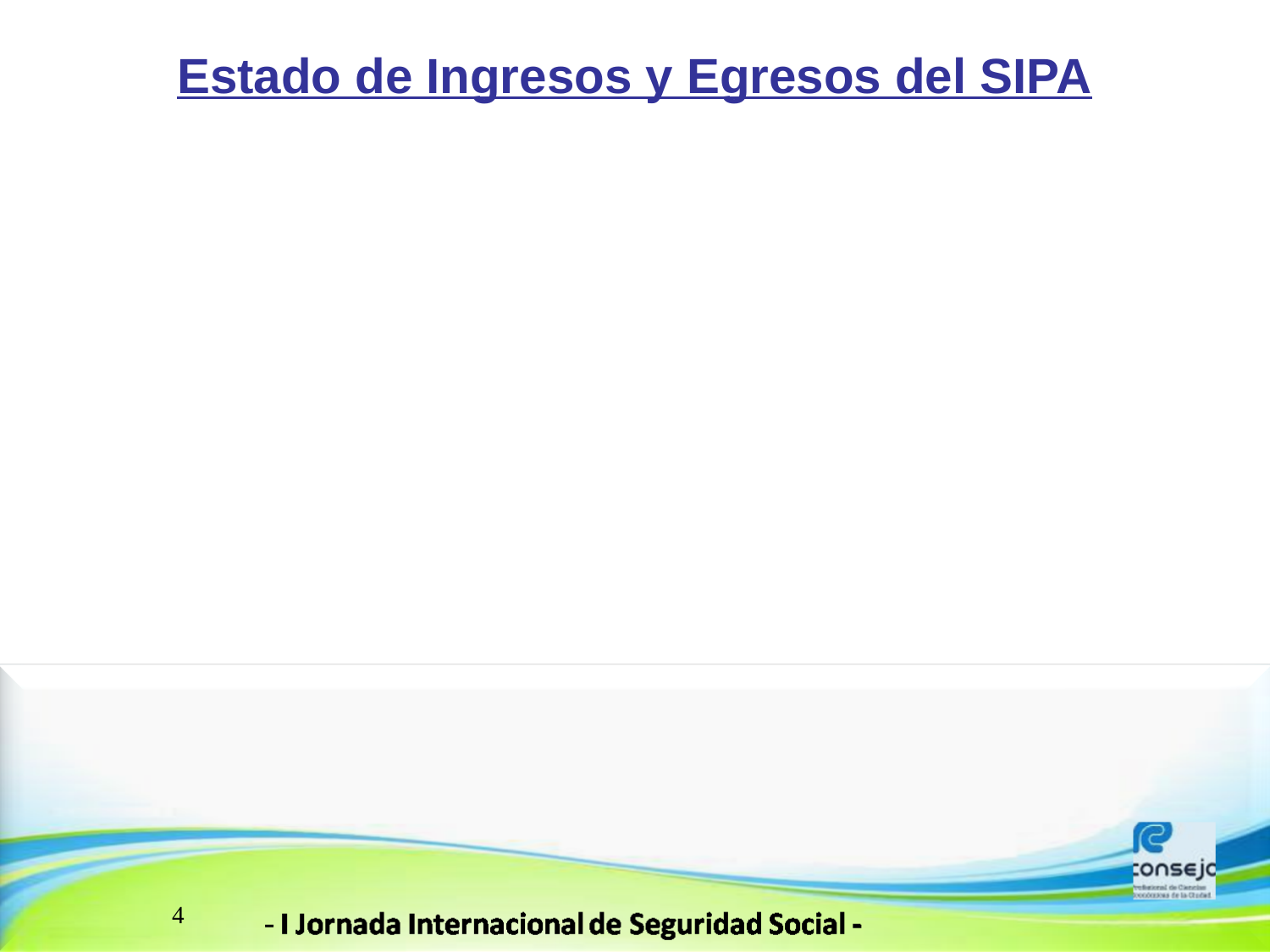

# Estado de Ingresos y Egresos del SIPA
Sistema Integrado Previsional Argentino

ANSES – Balance Ejercicio 2010.-

ANSES – Presupuesto 2012.-

4